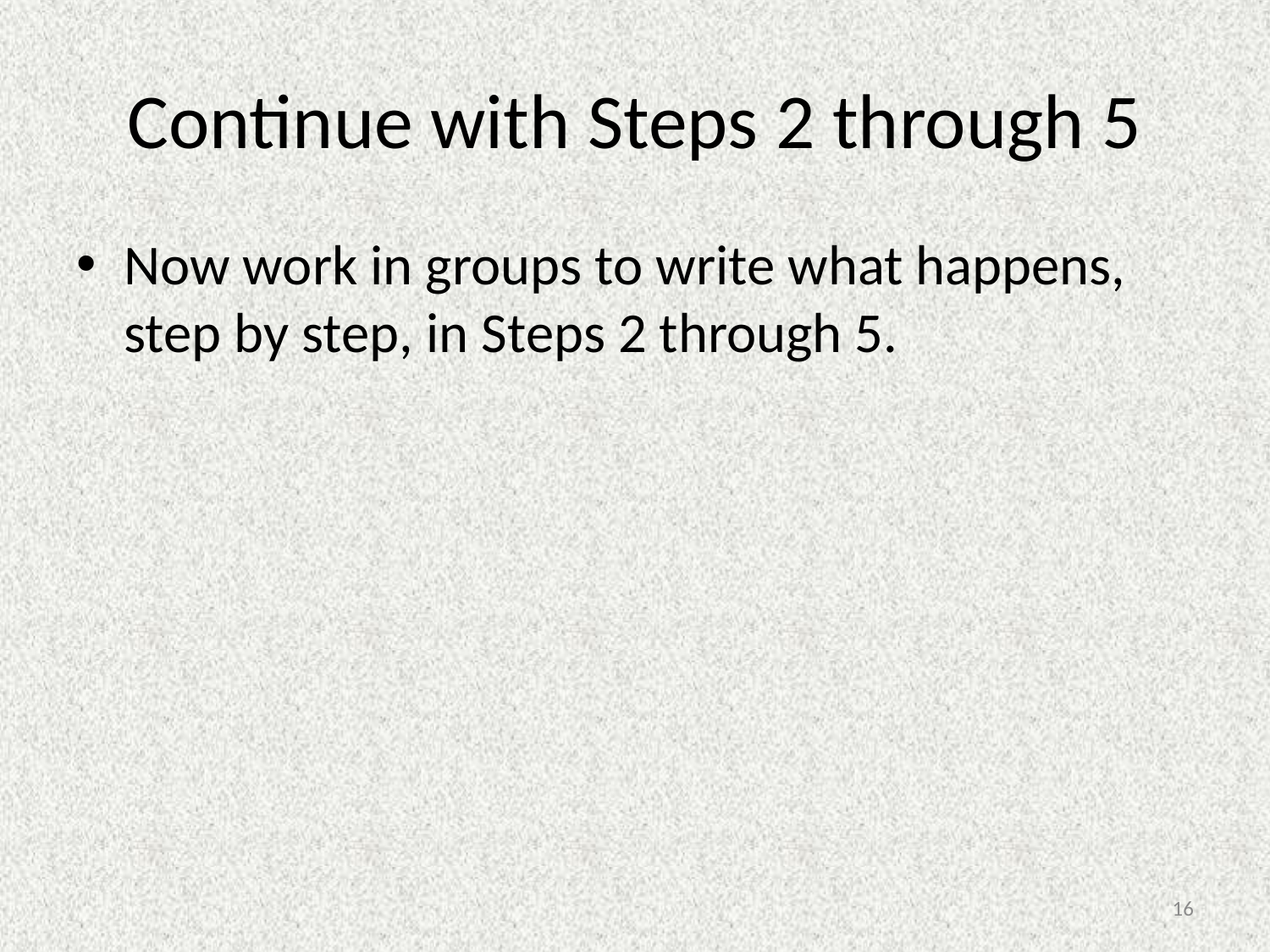

# Continue with Steps 2 through 5
Now work in groups to write what happens, step by step, in Steps 2 through 5.
16